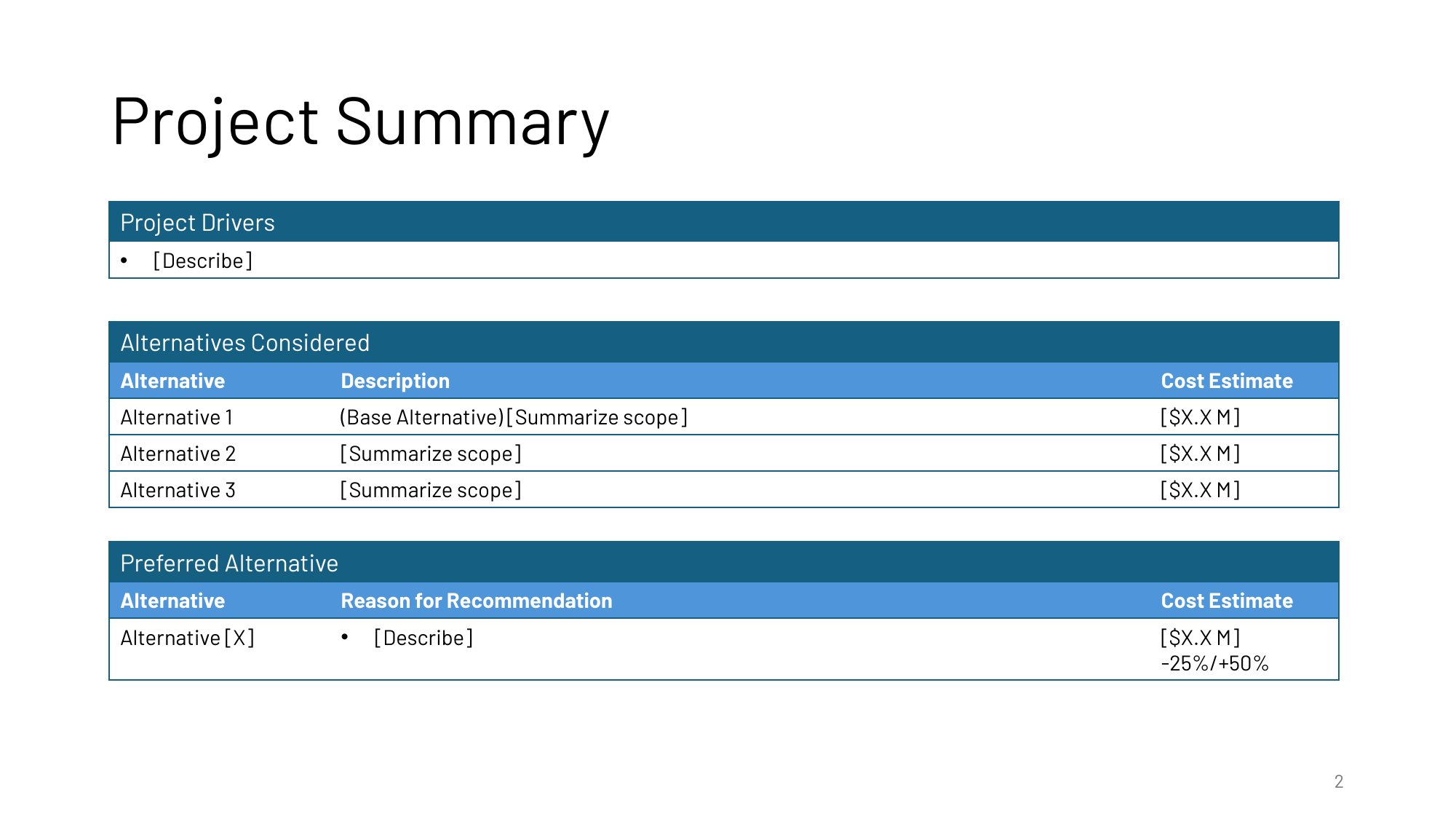

# Project Summary
| Project Drivers |
| --- |
| [Describe] |
| Alternatives Considered |  |  |
| --- | --- | --- |
| Alternative | Description | Cost Estimate |
| Alternative 1 | (Base Alternative) [Summarize scope] | [$X.X M] |
| Alternative 2 | [Summarize scope] | [$X.X M] |
| Alternative 3 | [Summarize scope] | [$X.X M] |
| Preferred Alternative |  |  |
| --- | --- | --- |
| Alternative | Reason for Recommendation | Cost Estimate |
| Alternative [X] | [Describe] | [$X.X M] -25%/+50% |
2